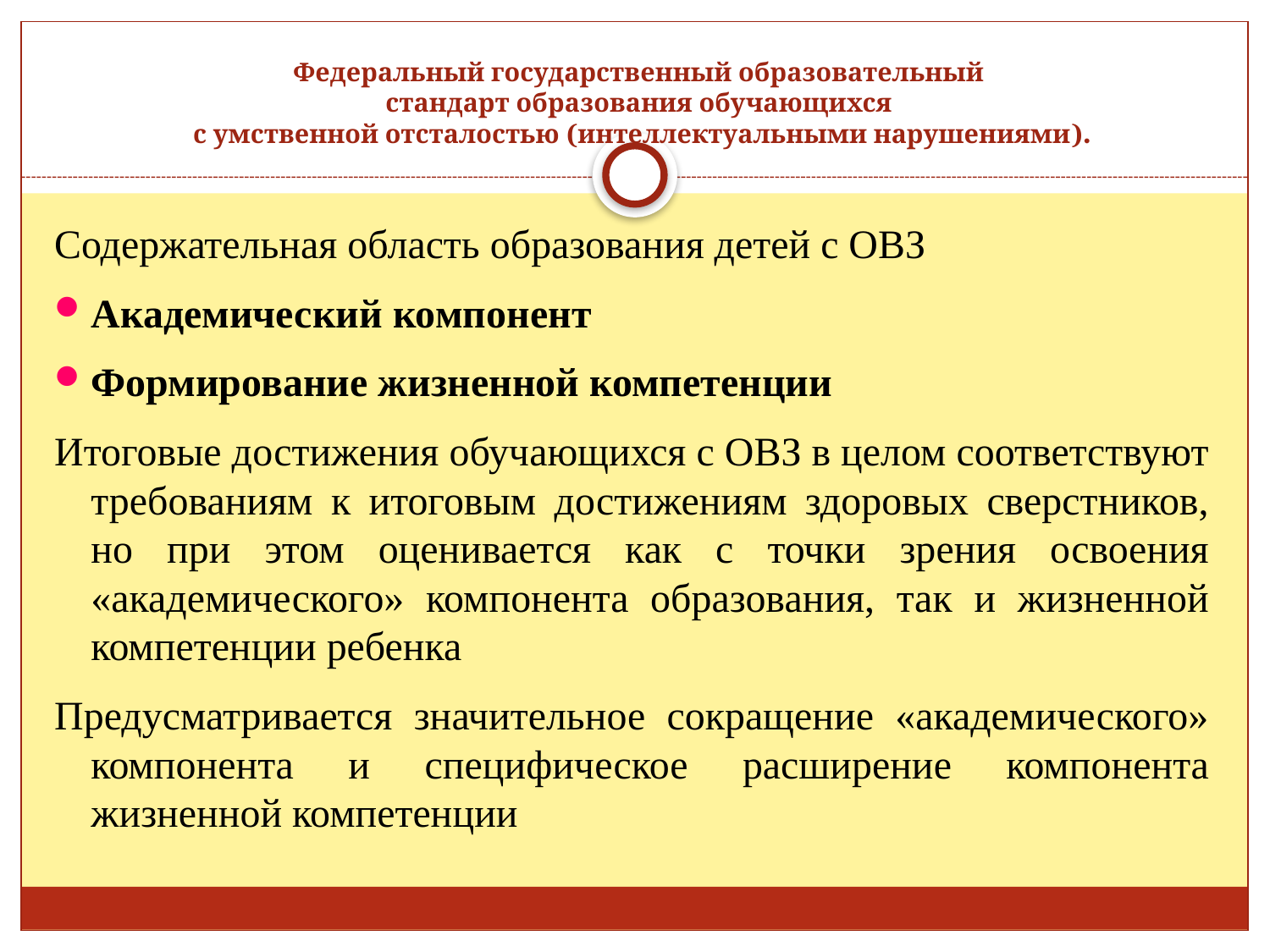

# Федеральный государственный образовательный стандарт образования обучающихся с умственной отсталостью (интеллектуальными нарушениями).
Содержательная область образования детей с ОВЗ
Академический компонент
Формирование жизненной компетенции
Итоговые достижения обучающихся с ОВЗ в целом соответствуют требованиям к итоговым достижениям здоровых сверстников, но при этом оценивается как с точки зрения освоения «академического» компонента образования, так и жизненной компетенции ребенка
Предусматривается значительное сокращение «академического» компонента и специфическое расширение компонента жизненной компетенции